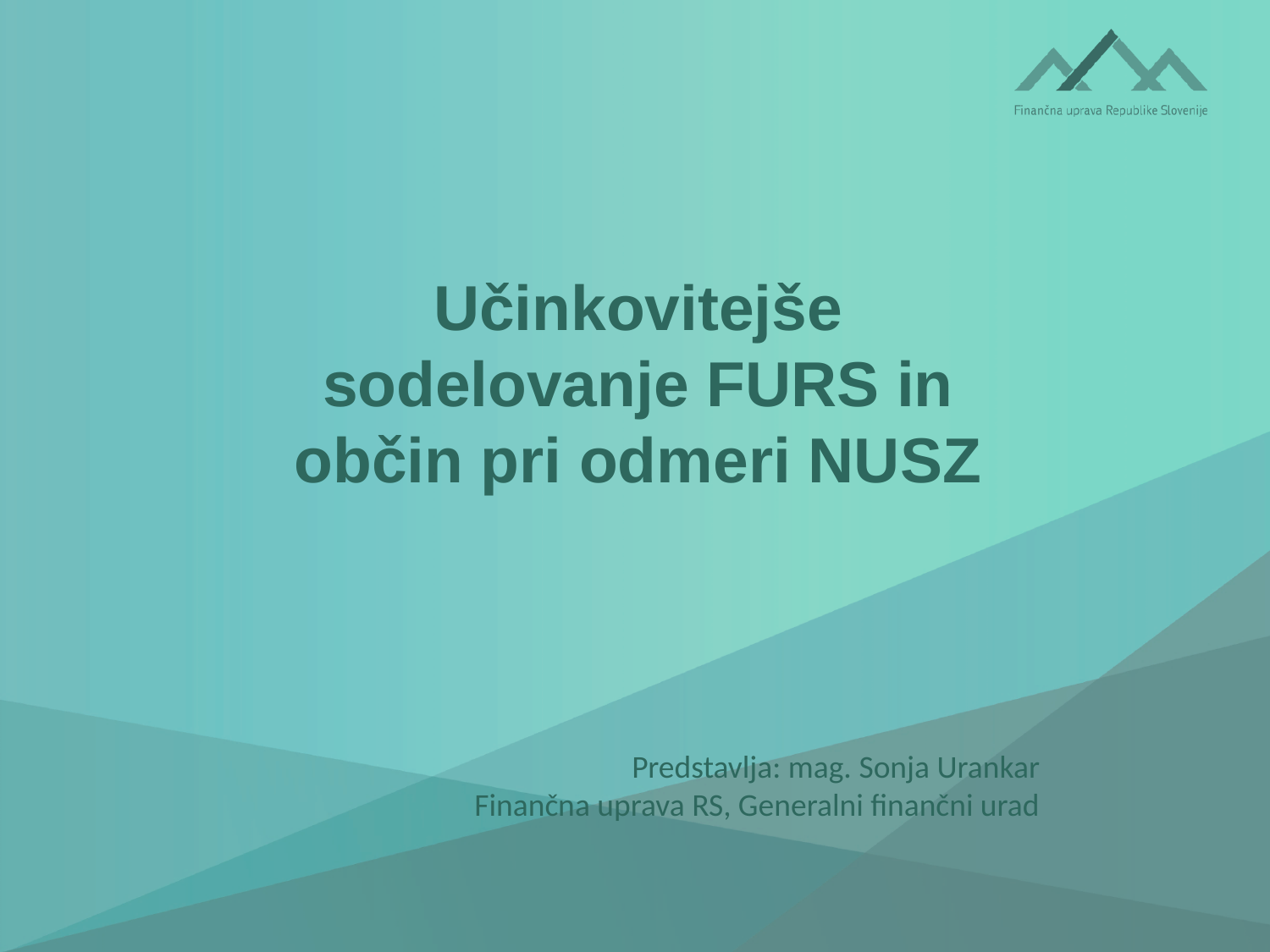

Učinkovitejše sodelovanje FURS in občin pri odmeri NUSZ

Predstavlja: mag. Sonja Urankar
Finančna uprava RS, Generalni finančni urad